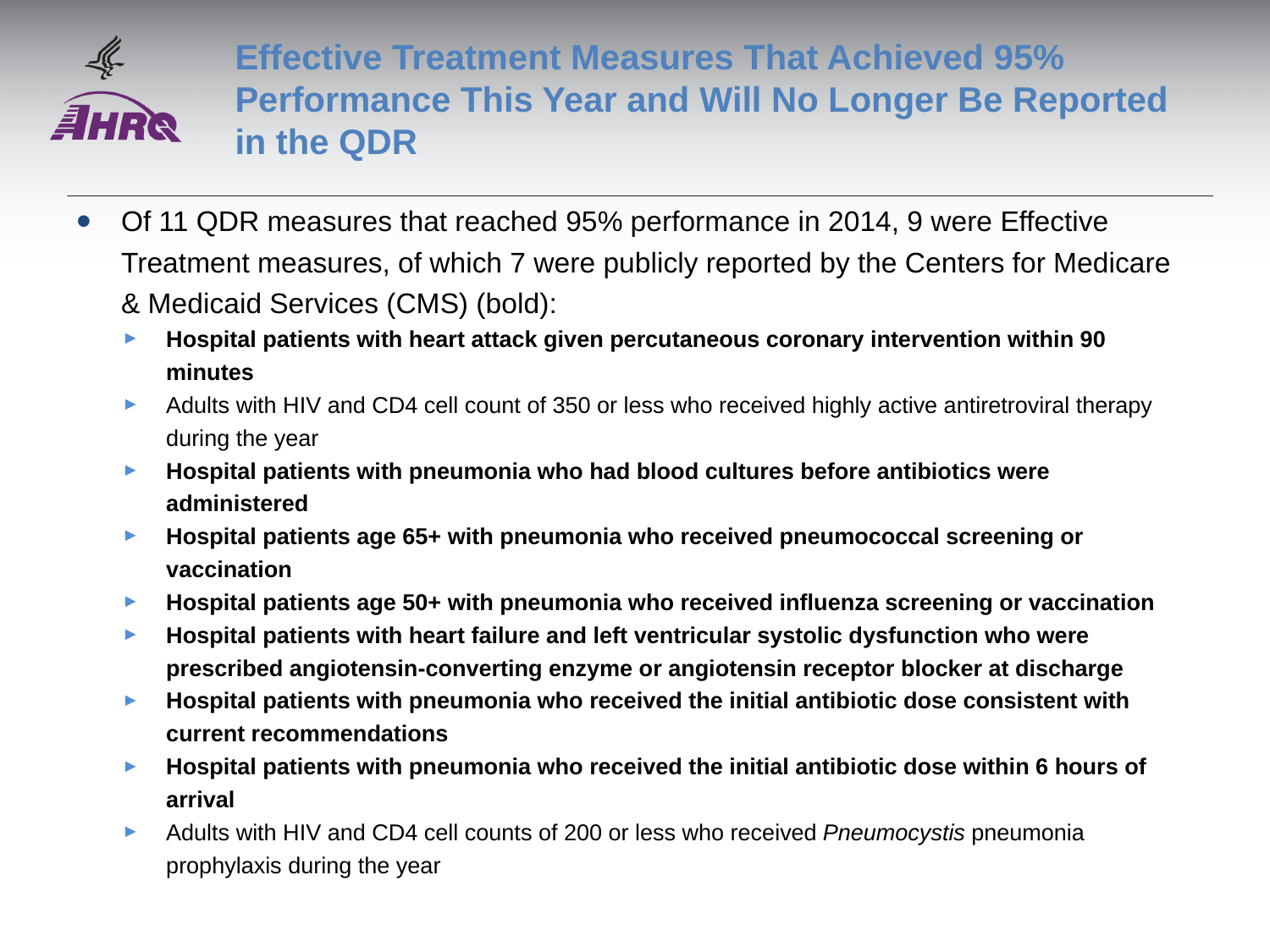

# Effective Treatment Measures That Achieved 95% Performance This Year and Will No Longer Be Reported in the QDR
Of 11 QDR measures that reached 95% performance in 2014, 9 were Effective Treatment measures, of which 7 were publicly reported by the Centers for Medicare & Medicaid Services (CMS) (bold):
Hospital patients with heart attack given percutaneous coronary intervention within 90 minutes
Adults with HIV and CD4 cell count of 350 or less who received highly active antiretroviral therapy during the year
Hospital patients with pneumonia who had blood cultures before antibiotics were administered
Hospital patients age 65+ with pneumonia who received pneumococcal screening or vaccination
Hospital patients age 50+ with pneumonia who received influenza screening or vaccination
Hospital patients with heart failure and left ventricular systolic dysfunction who were prescribed angiotensin-converting enzyme or angiotensin receptor blocker at discharge
Hospital patients with pneumonia who received the initial antibiotic dose consistent with current recommendations
Hospital patients with pneumonia who received the initial antibiotic dose within 6 hours of arrival
Adults with HIV and CD4 cell counts of 200 or less who received Pneumocystis pneumonia prophylaxis during the year